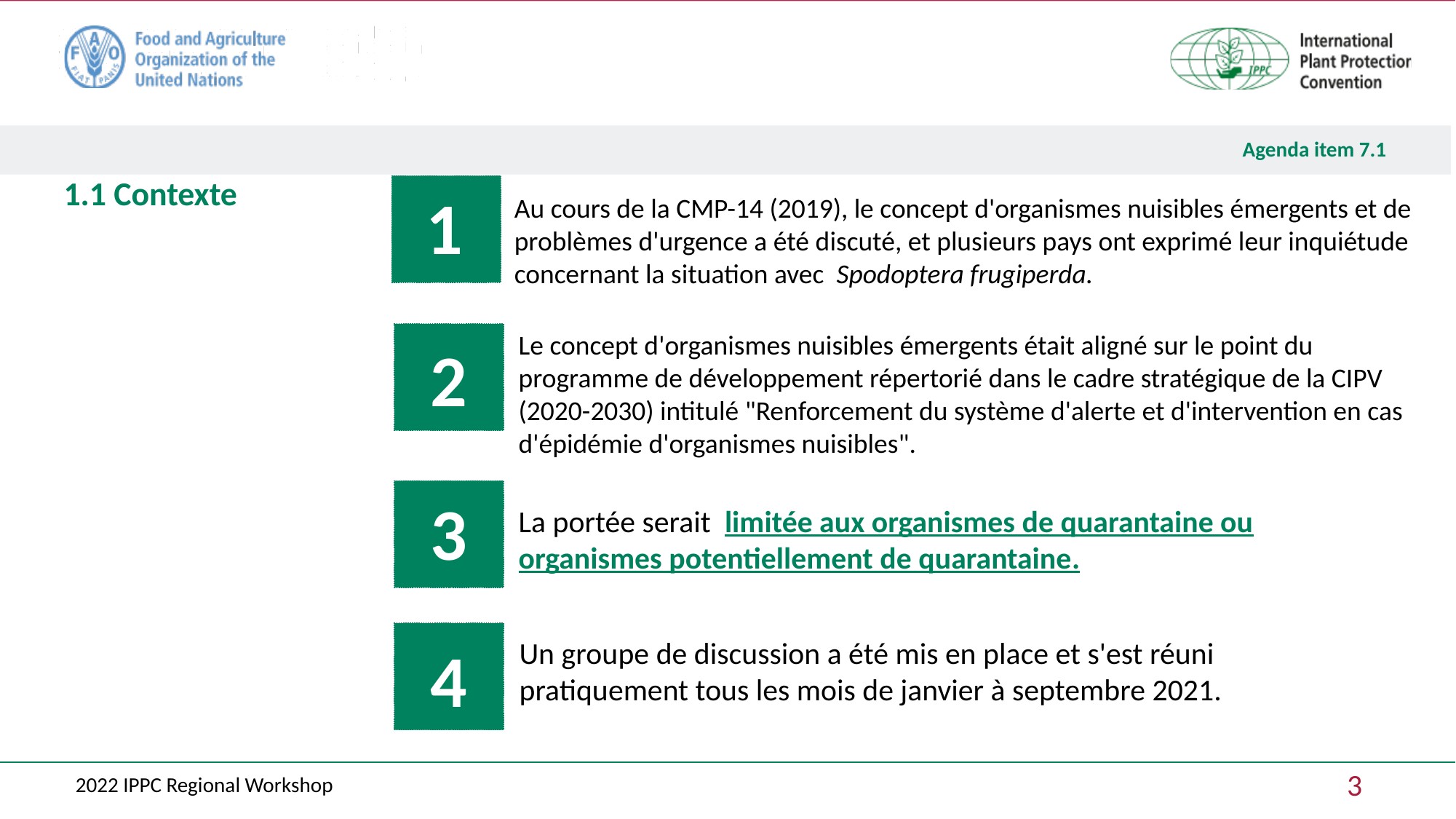

# 1.1 Contexte
1
Au cours de la CMP-14 (2019), le concept d'organismes nuisibles émergents et de problèmes d'urgence a été discuté, et plusieurs pays ont exprimé leur inquiétude concernant la situation avec  Spodoptera frugiperda.
Le concept d'organismes nuisibles émergents était aligné sur le point du programme de développement répertorié dans le cadre stratégique de la CIPV (2020-2030) intitulé "Renforcement du système d'alerte et d'intervention en cas d'épidémie d'organismes nuisibles".

2

3
La portée serait  limitée aux organismes de quarantaine ou organismes potentiellement de quarantaine.

Un groupe de discussion a été mis en place et s'est réuni pratiquement tous les mois de janvier à septembre 2021.
4